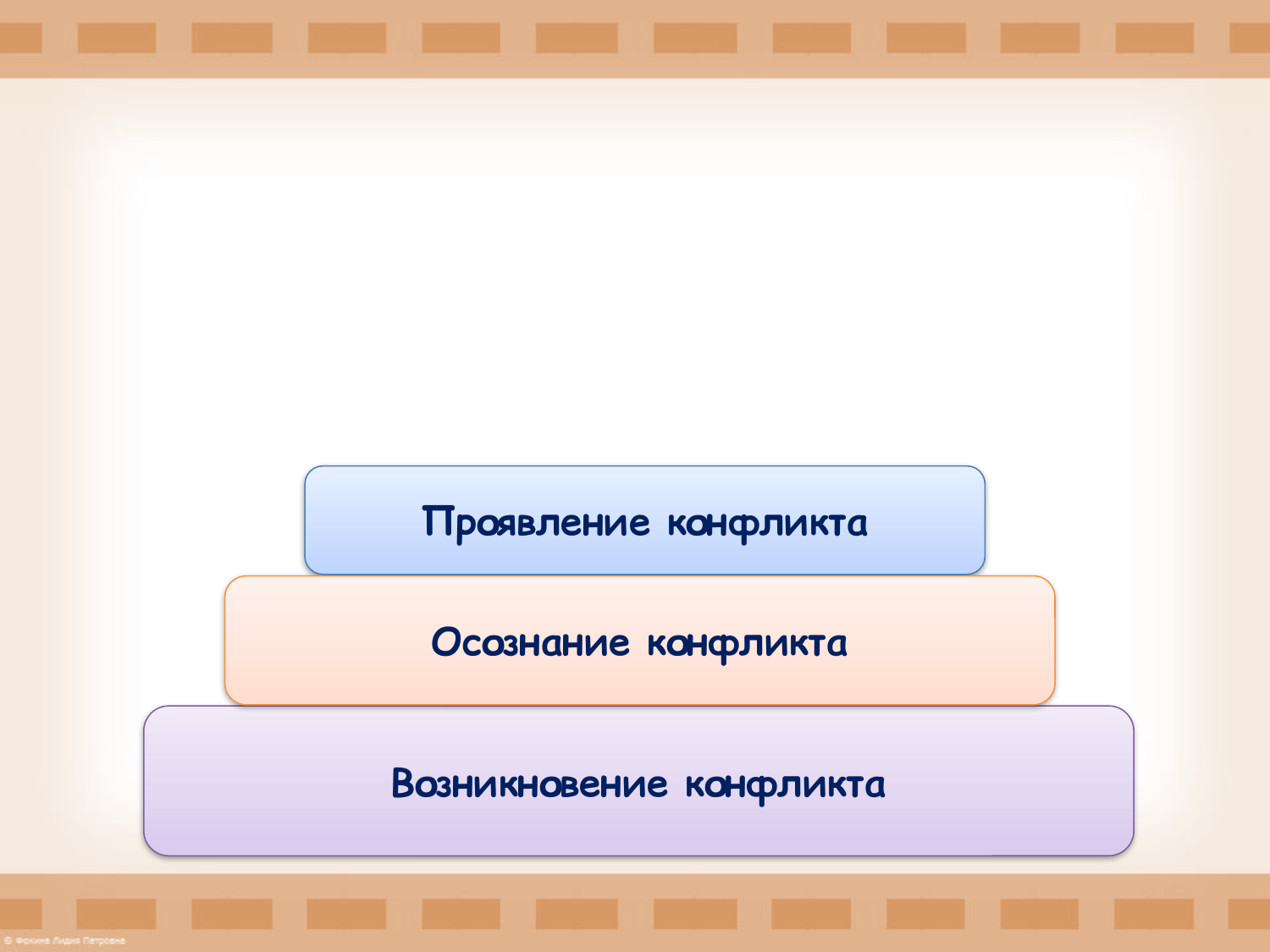

#

Проявление конфликта
Осознание конфликта
Возникновение конфликта